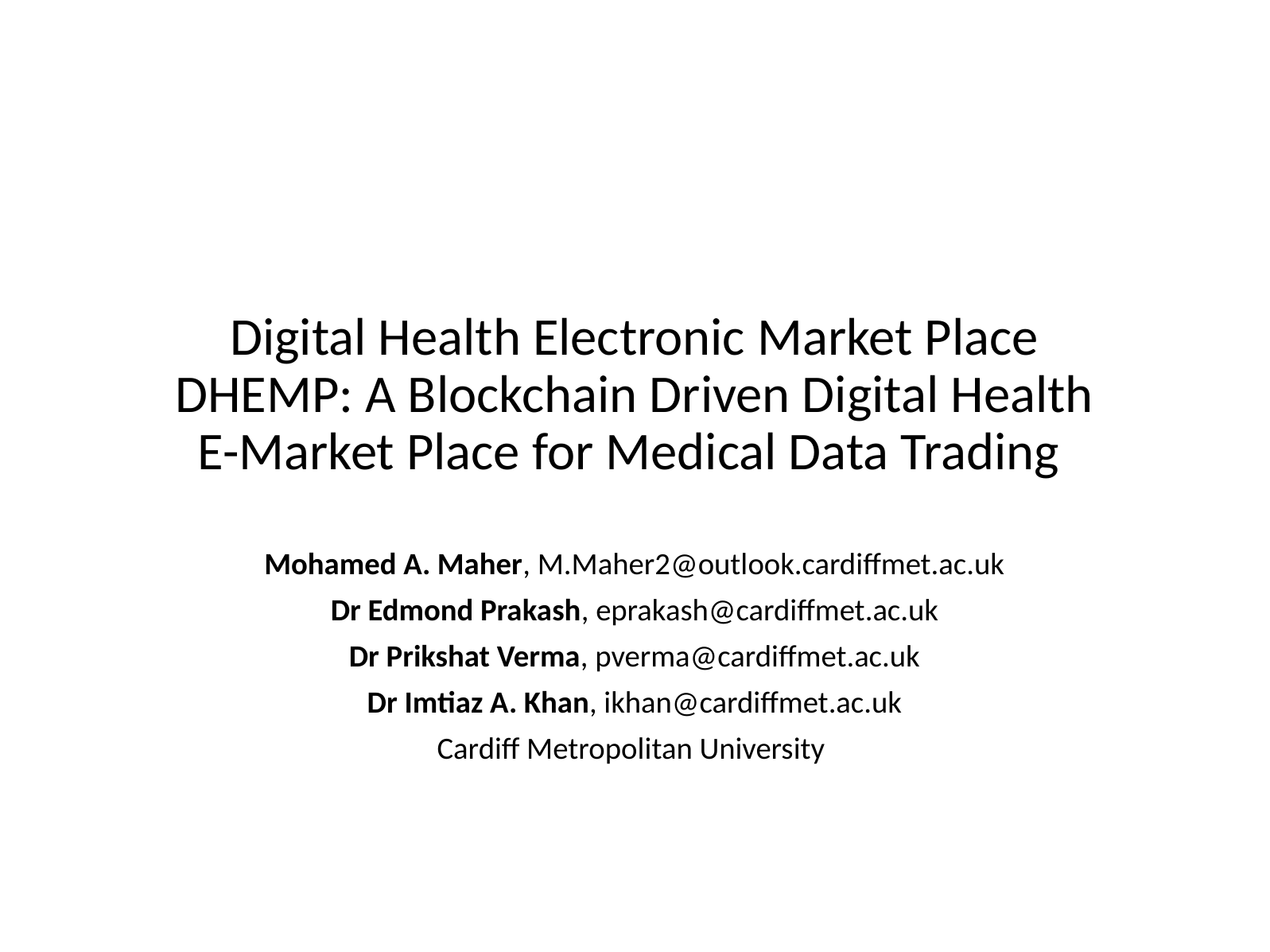

# Digital Health Electronic Market Place DHEMP: A Blockchain Driven Digital Health E-Market Place for Medical Data Trading
Mohamed A. Maher, M.Maher2@outlook.cardiffmet.ac.uk
Dr Edmond Prakash, eprakash@cardiffmet.ac.uk
Dr Prikshat Verma, pverma@cardiffmet.ac.uk
Dr Imtiaz A. Khan, ikhan@cardiffmet.ac.uk
Cardiff Metropolitan University